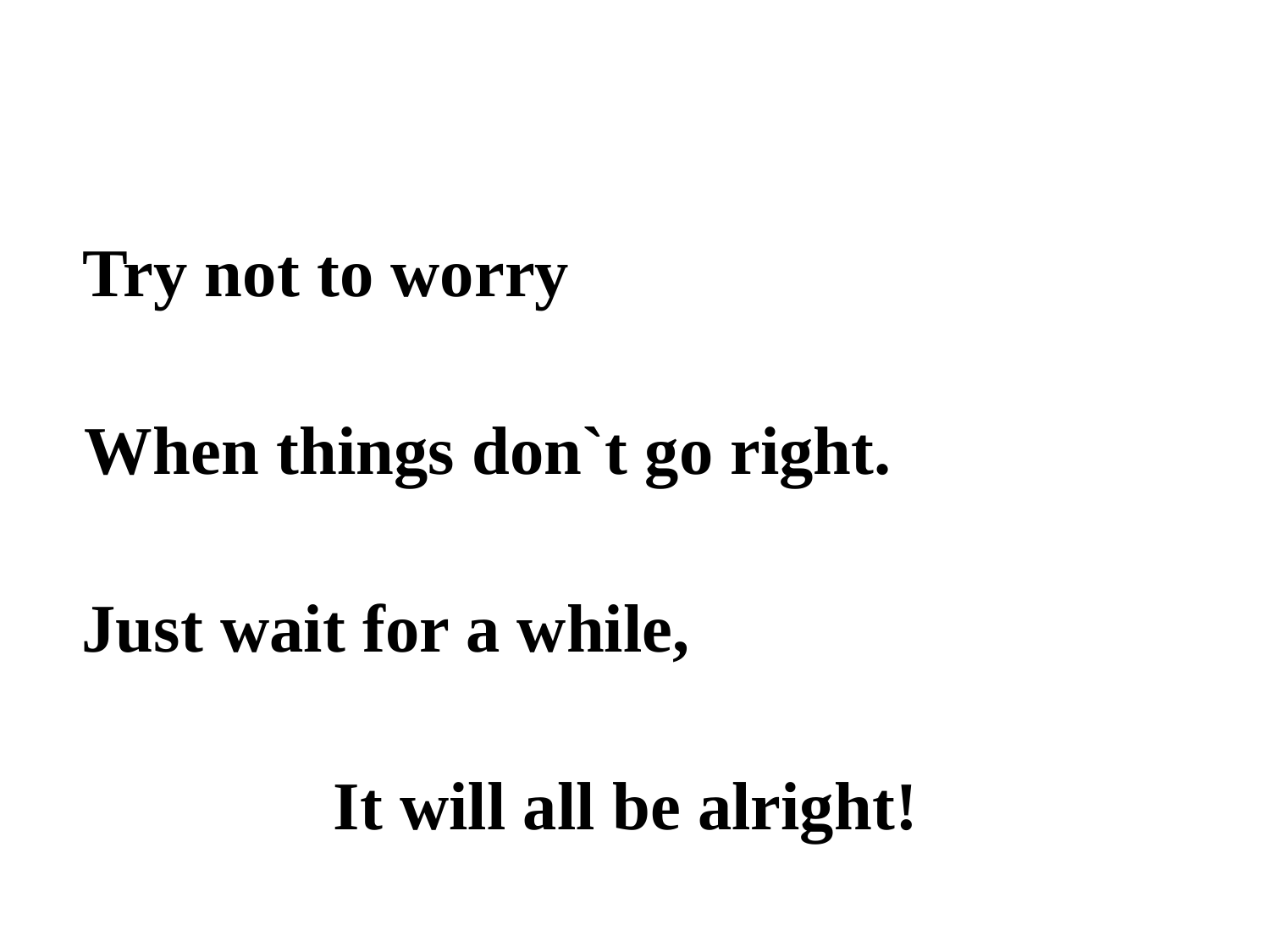

#
Try not to worry
When things don`t go right.
Just wait for a while,
It will all be alright!